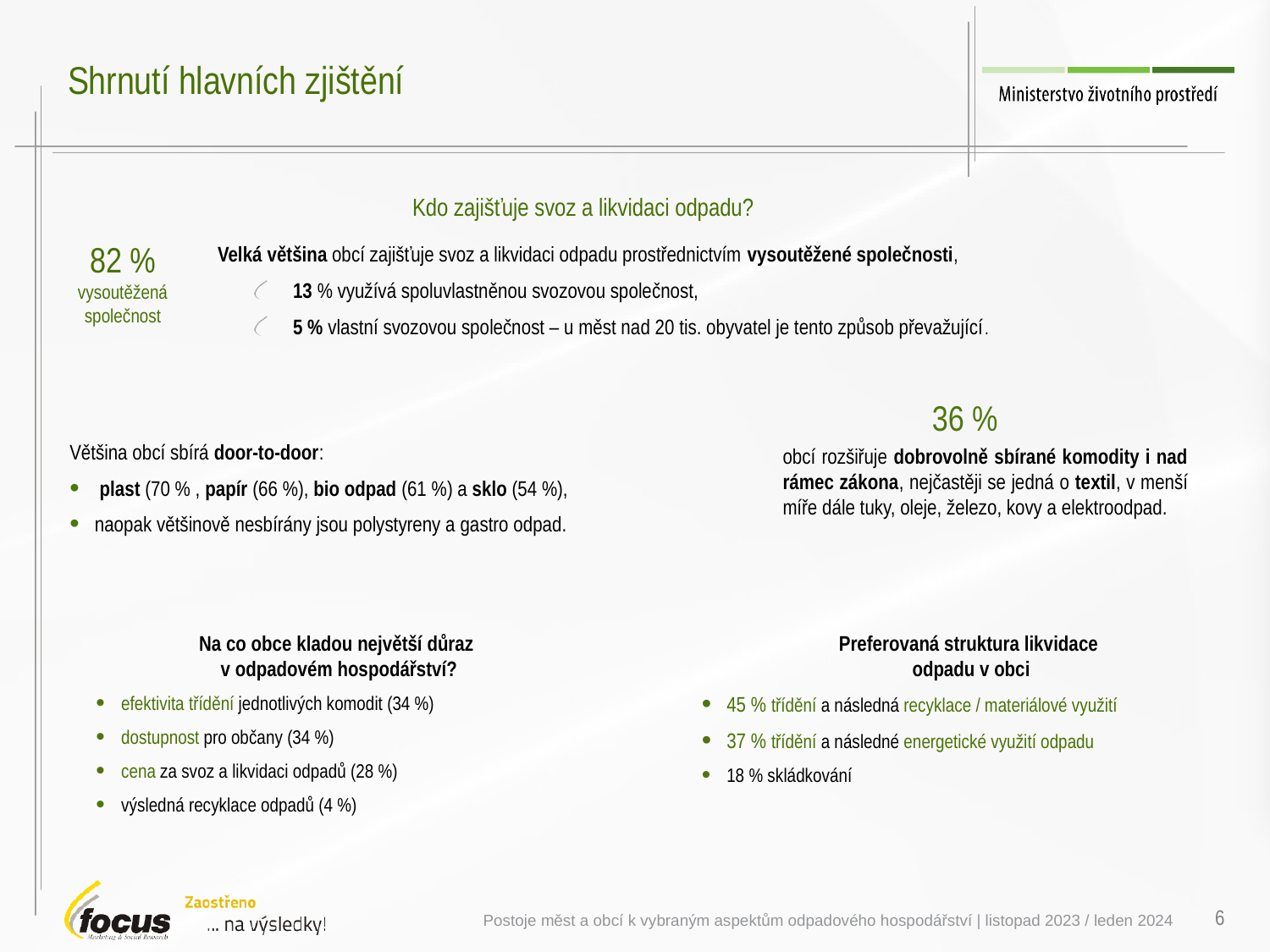

# Shrnutí hlavních zjištění
Kdo zajišťuje svoz a likvidaci odpadu?
82 %
vysoutěžená společnost

Velká většina obcí zajišťuje svoz a likvidaci odpadu prostřednictvím vysoutěžené společnosti,
13 % využívá spoluvlastněnou svozovou společnost,
5 % vlastní svozovou společnost – u měst nad 20 tis. obyvatel je tento způsob převažující.
36 %
Většina obcí sbírá door-to-door:
 plast (70 % , papír (66 %), bio odpad (61 %) a sklo (54 %),
naopak většinově nesbírány jsou polystyreny a gastro odpad.

obcí rozšiřuje dobrovolně sbírané komodity i nad rámec zákona, nejčastěji se jedná o textil, v menší míře dále tuky, oleje, železo, kovy a elektroodpad.
Na co obce kladou největší důraz
v odpadovém hospodářství?
efektivita třídění jednotlivých komodit (34 %)
dostupnost pro občany (34 %)
cena za svoz a likvidaci odpadů (28 %)
výsledná recyklace odpadů (4 %)

Preferovaná struktura likvidace
odpadu v obci
45 % třídění a následná recyklace / materiálové využití
37 % třídění a následné energetické využití odpadu
18 % skládkování